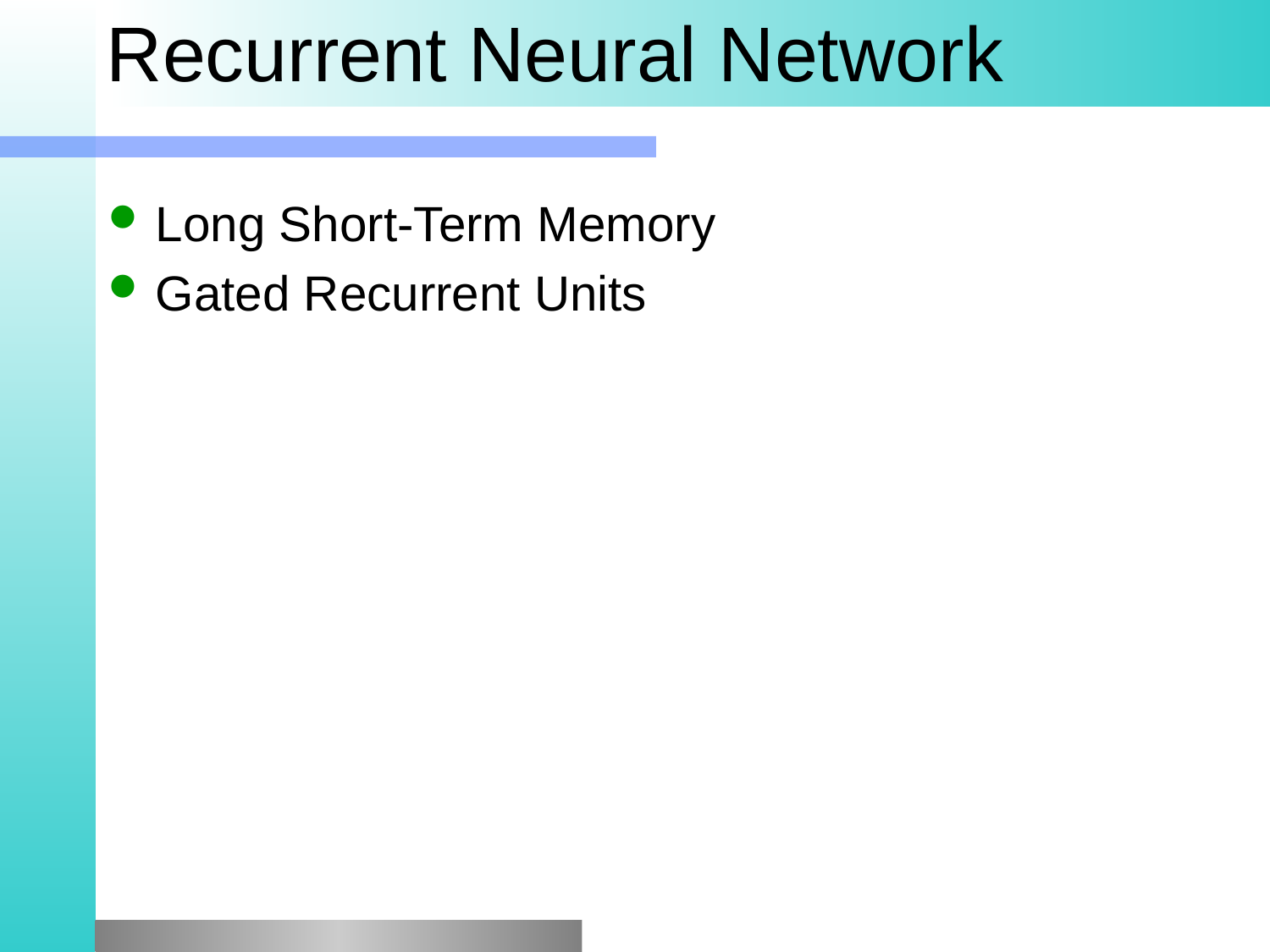

# Recurrent Neural Network
Long Short-Term Memory
Gated Recurrent Units